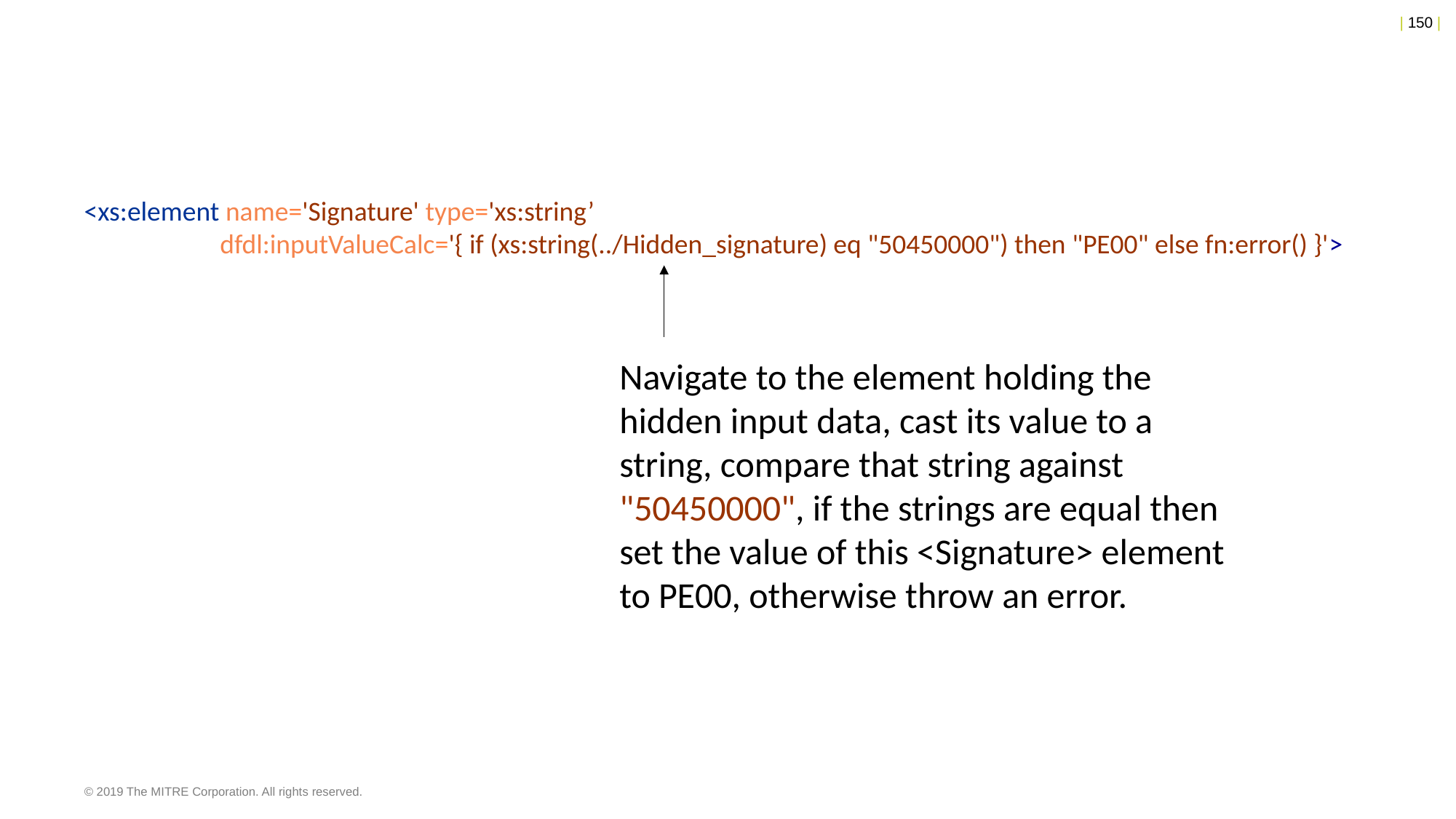

<xs:element name='Signature' type='xs:string’
                       dfdl:inputValueCalc='{ if (xs:string(../Hidden_signature) eq "50450000") then "PE00" else fn:error() }'>
Navigate to the element holding the hidden input data, cast its value to a string, compare that string against "50450000", if the strings are equal then set the value of this <Signature> element to PE00, otherwise throw an error.
© 2019 The MITRE Corporation. All rights reserved.